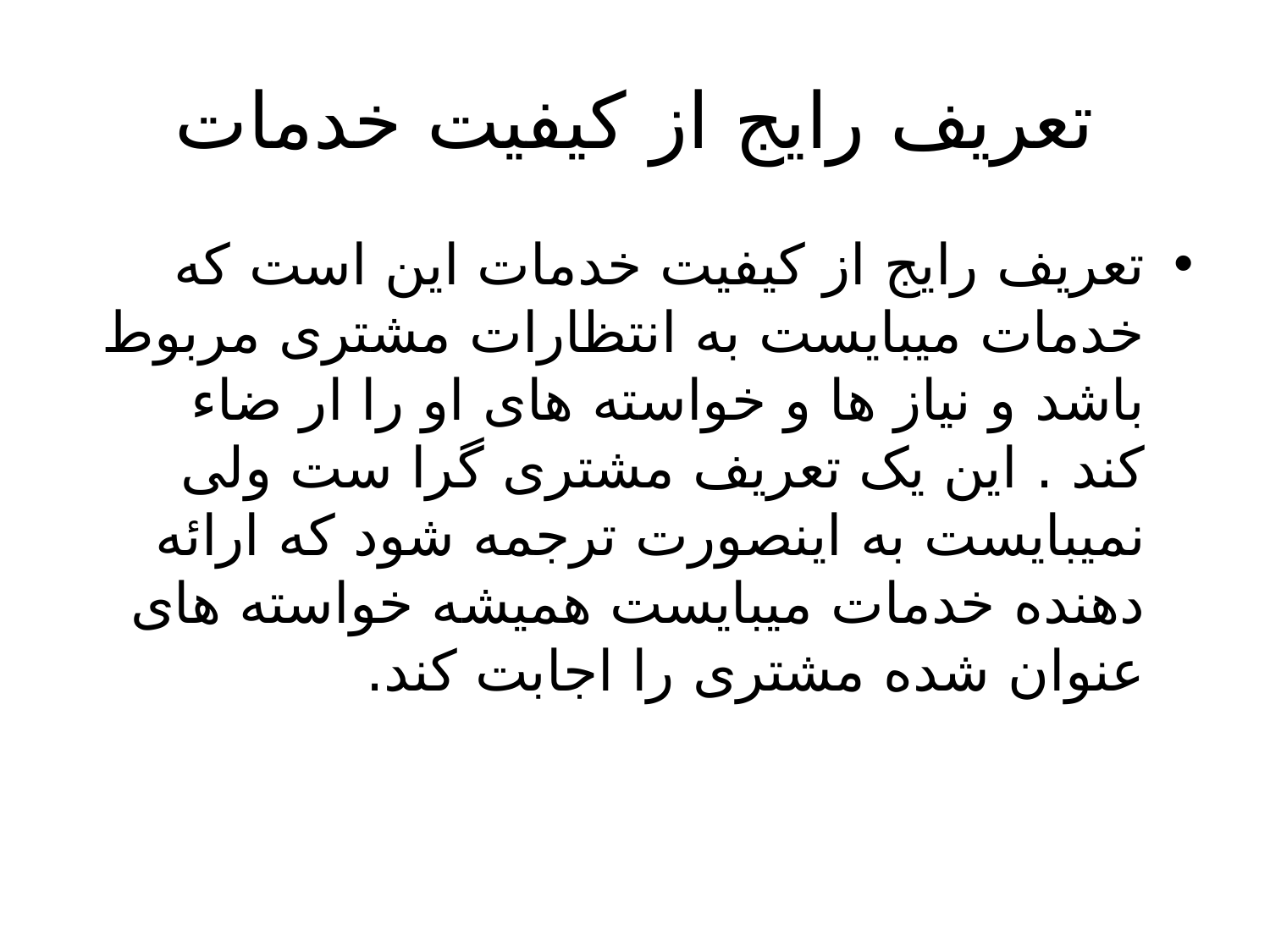

# تعریف رایج از کیفیت خدمات
تعریف رایج از کیفیت خدمات این است که خدمات میبایست به انتظارات مشتری مربوط باشد و نیاز ها و خواسته های او را ار ضاء کند . این یک تعریف مشتری گرا ست ولی نمیبایست به اینصورت ترجمه شود که ارائه دهنده خدمات میبایست همیشه خواسته های عنوان شده مشتری را اجابت کند.